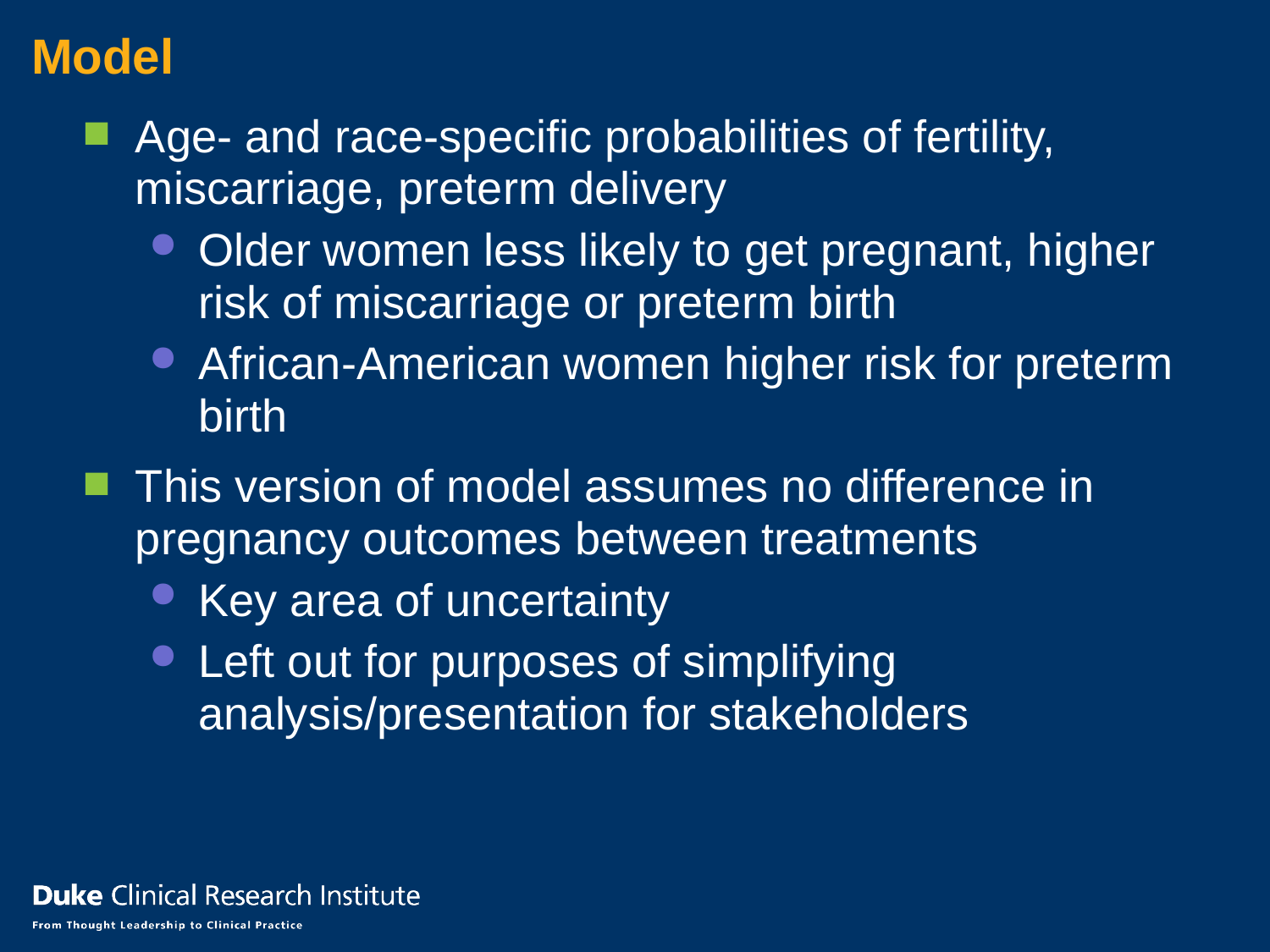

# Model
Age- and race-specific probabilities of fertility, miscarriage, preterm delivery
Older women less likely to get pregnant, higher risk of miscarriage or preterm birth
African-American women higher risk for preterm birth
This version of model assumes no difference in pregnancy outcomes between treatments
Key area of uncertainty
Left out for purposes of simplifying analysis/presentation for stakeholders